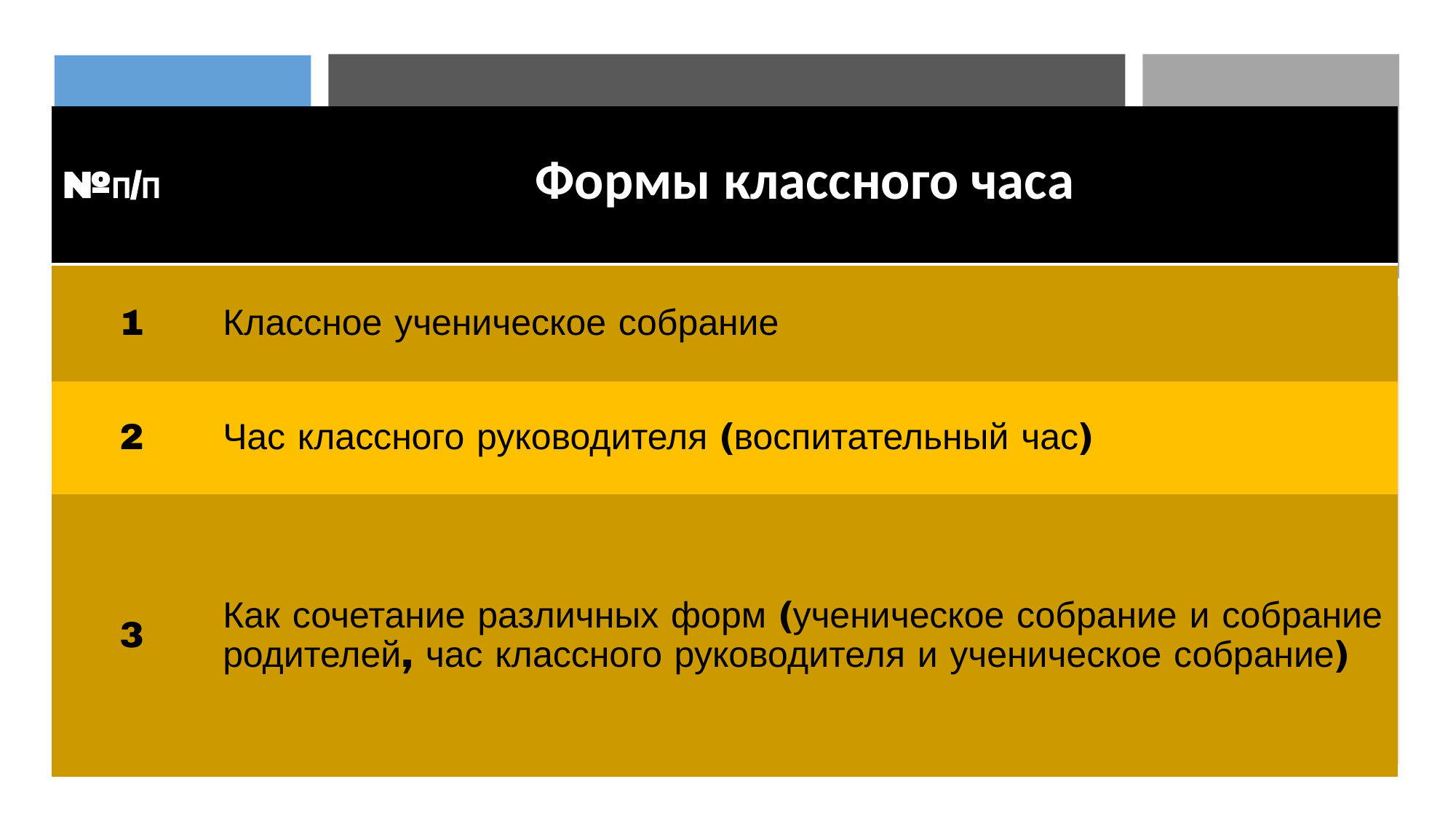

| №п/п | Формы классного часа |
| --- | --- |
| 1 | Классное ученическое собрание |
| 2 | Час классного руководителя (воспитательный час) |
| 3 | Как сочетание различных форм (ученическое собрание и собрание родителей, час классного руководителя и ученическое собрание) |